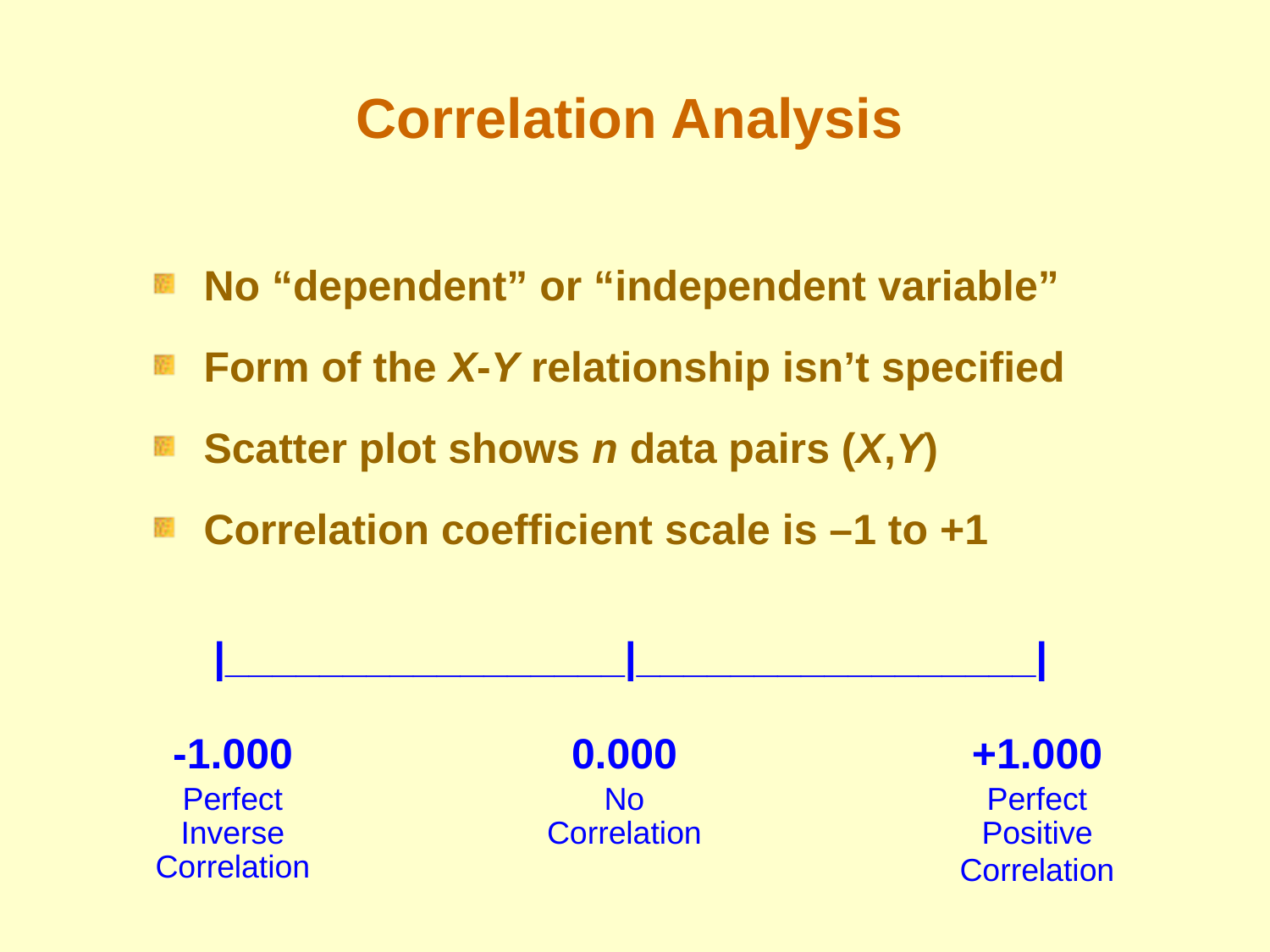

# Correlation Analysis
  No “dependent” or “independent variable”
  Form of the X-Y relationship isn’t specified
  Scatter plot shows n data pairs (X,Y)
  Correlation coefficient scale is –1 to +1
|_________________|_________________|

-1.000
Perfect
Inverse
Correlation

0.000
No
Correlation

+1.000
Perfect
Positive
Correlation